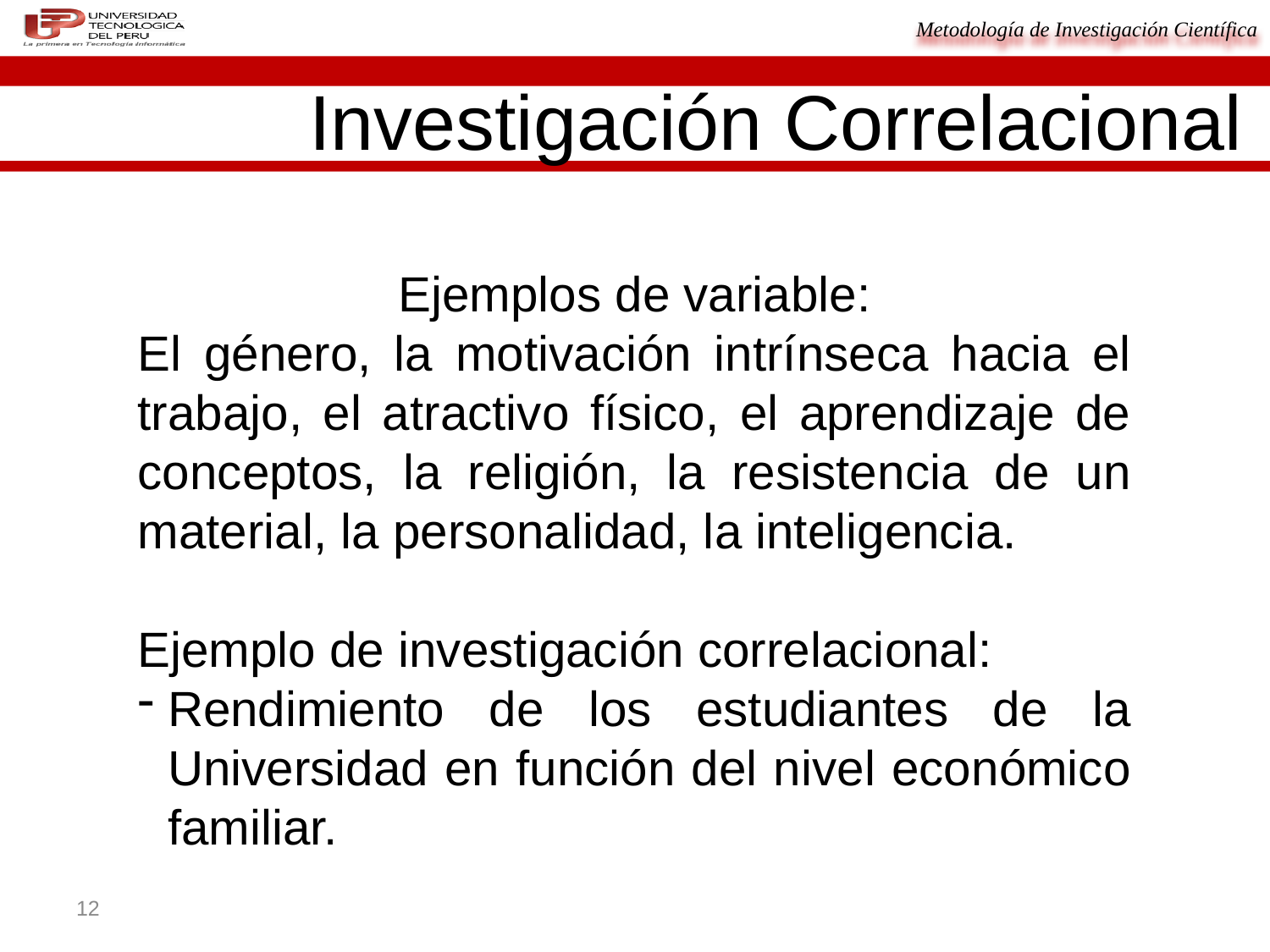

Investigación Correlacional
Ejemplos de variable:
El género, la motivación intrínseca hacia el trabajo, el atractivo físico, el aprendizaje de conceptos, la religión, la resistencia de un material, la personalidad, la inteligencia.

Ejemplo de investigación correlacional:
Rendimiento de los estudiantes de la Universidad en función del nivel económico familiar.

12